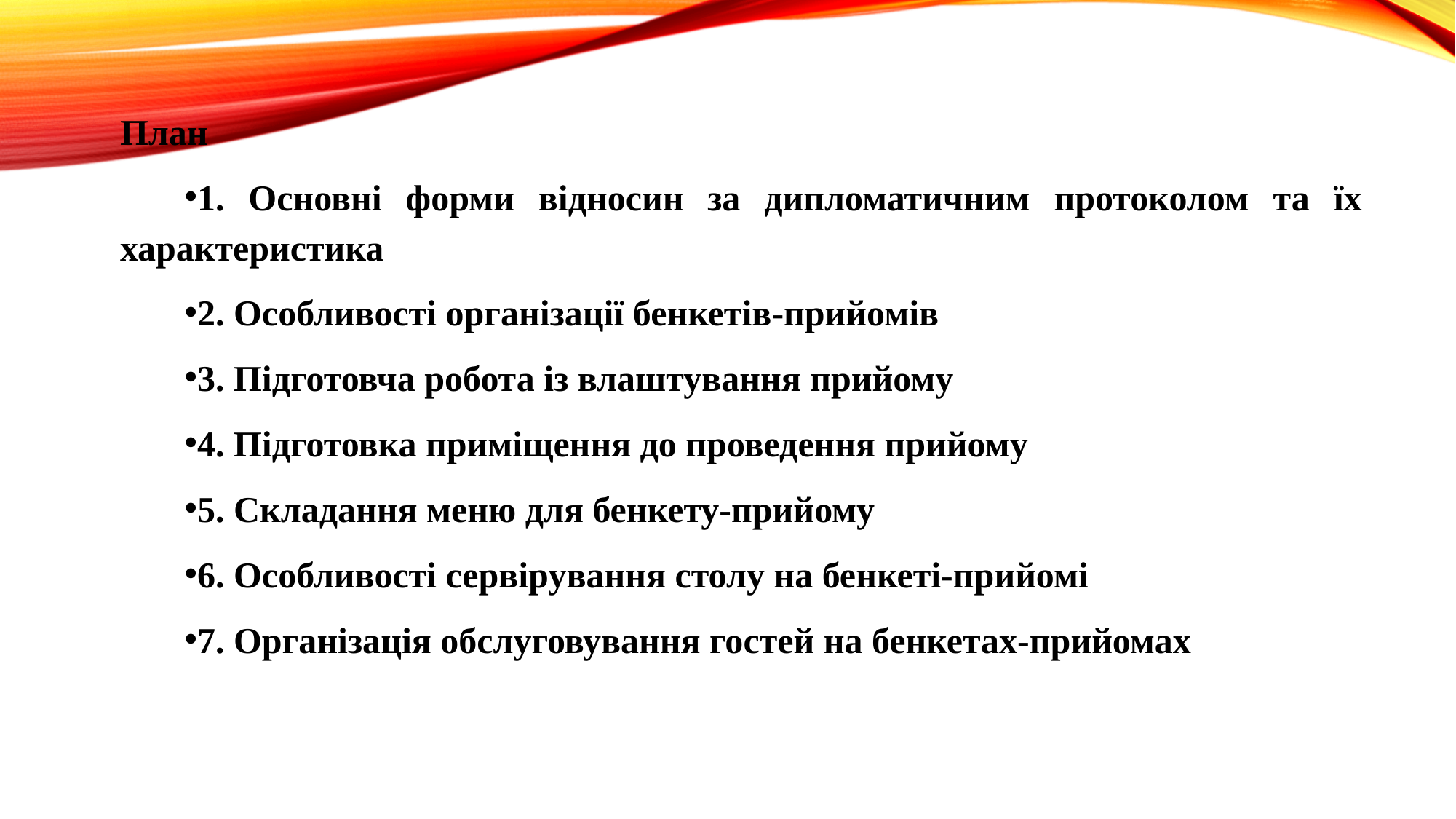

План
1. Основні форми відносин за дипломатичним протоколом та їх характеристика
2. Особливості організації бенкетів-прийомів
3. Підготовча робота із влаштування прийому
4. Підготовка приміщення до проведення прийому
5. Складання меню для бенкету-прийому
6. Особливості сервірування столу на бенкеті-прийомі
7. Організація обслуговування гостей на бенкетах-прийомах